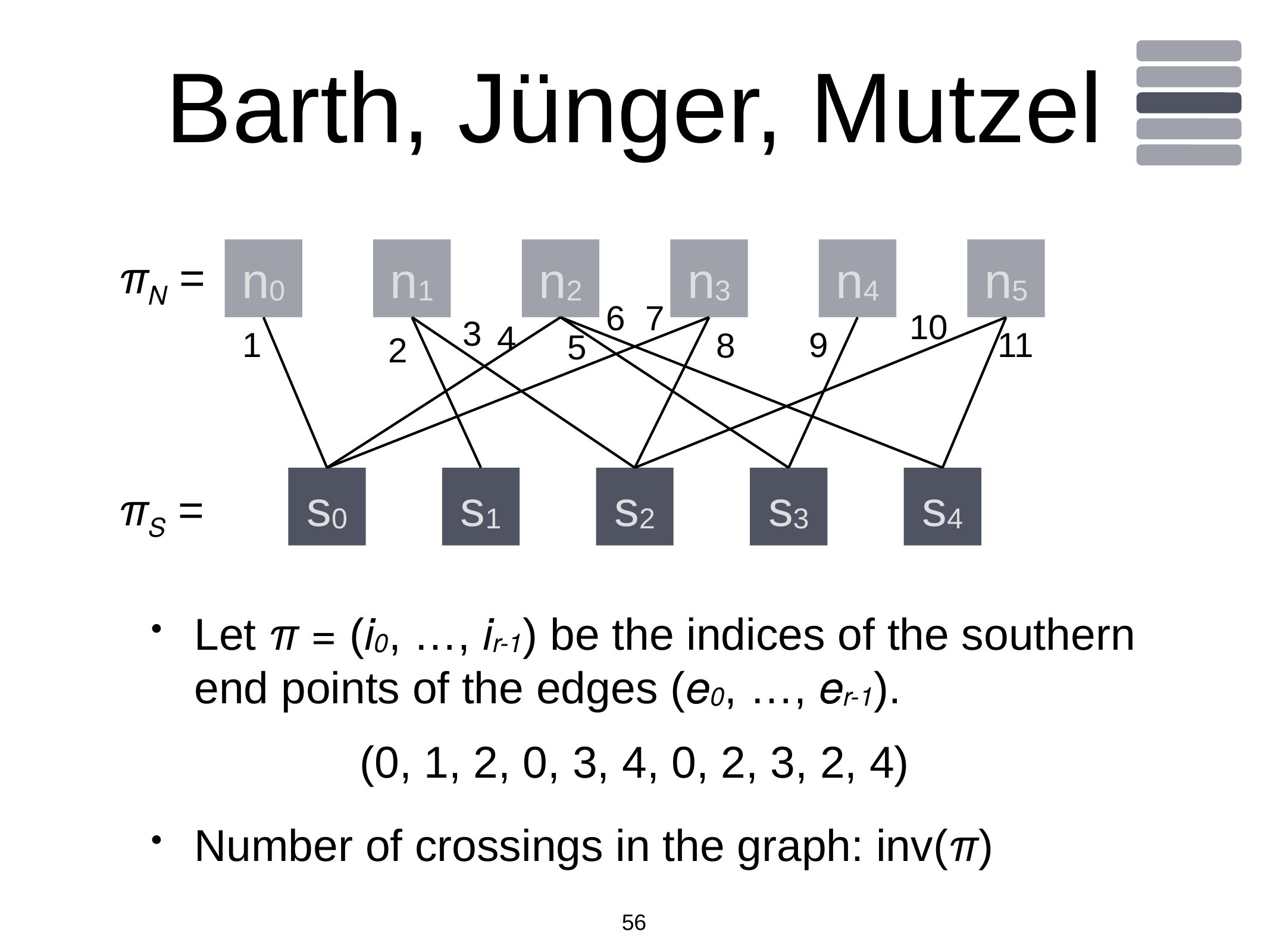

# Barth, Jünger, Mutzel
n0
n1
n2
n3
n4
n5
πN =
πS =
6
7
10
3
4
1
9
11
8
5
2
s0
s1
s2
s3
s4
Let π = (i0, …, ir-1) be the indices of the southern
end points of the edges (e0, …, er-1).
Number of crossings in the graph: inv(π)
(0, 1, 2, 0, 3, 4, 0, 2, 3, 2, 4)
56